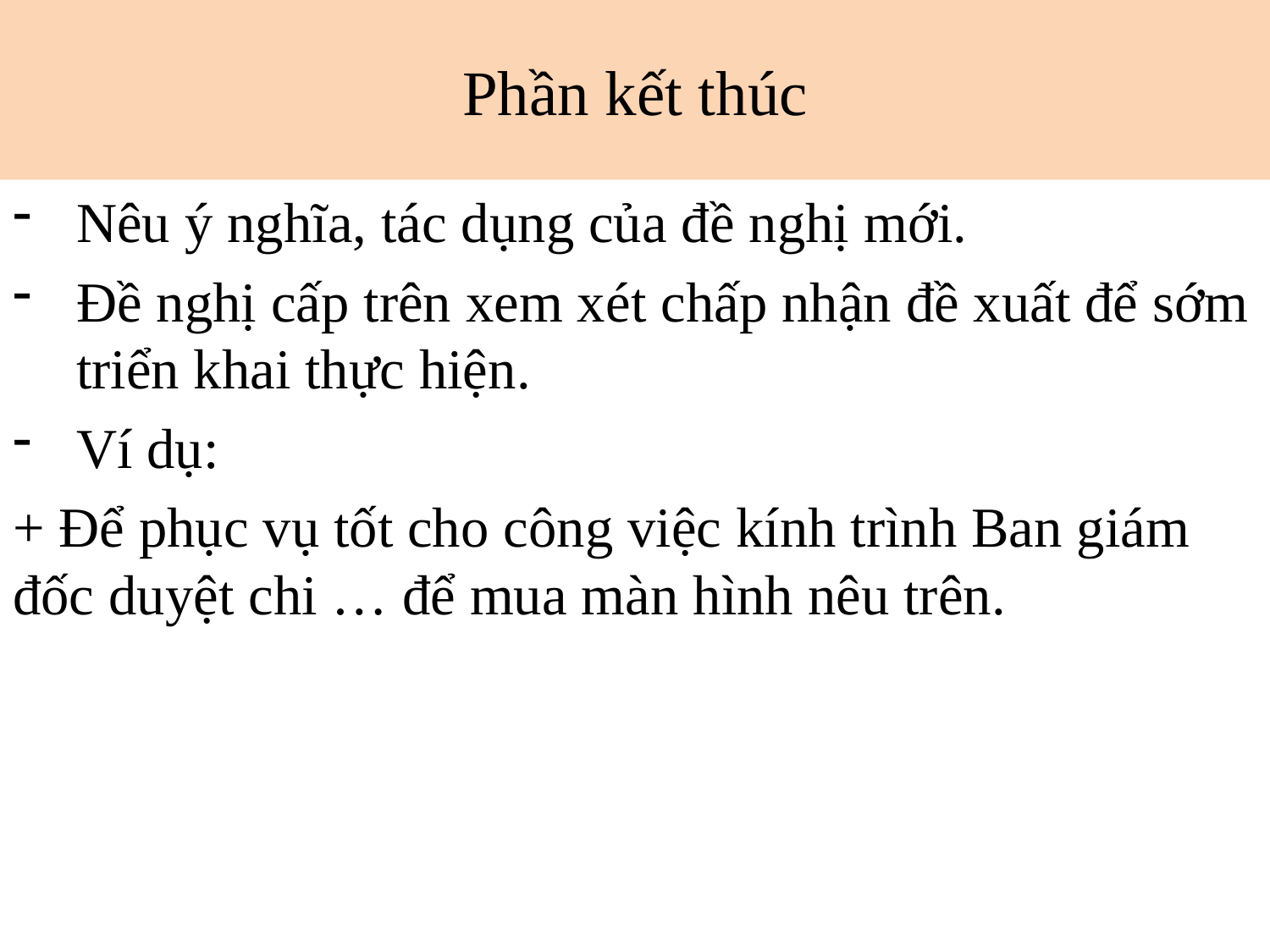

# Phần kết thúc
Nêu ý nghĩa, tác dụng của đề nghị mới.
Đề nghị cấp trên xem xét chấp nhận đề xuất để sớm triển khai thực hiện.
Ví dụ:
+ Để phục vụ tốt cho công việc kính trình Ban giám đốc duyệt chi … để mua màn hình nêu trên.